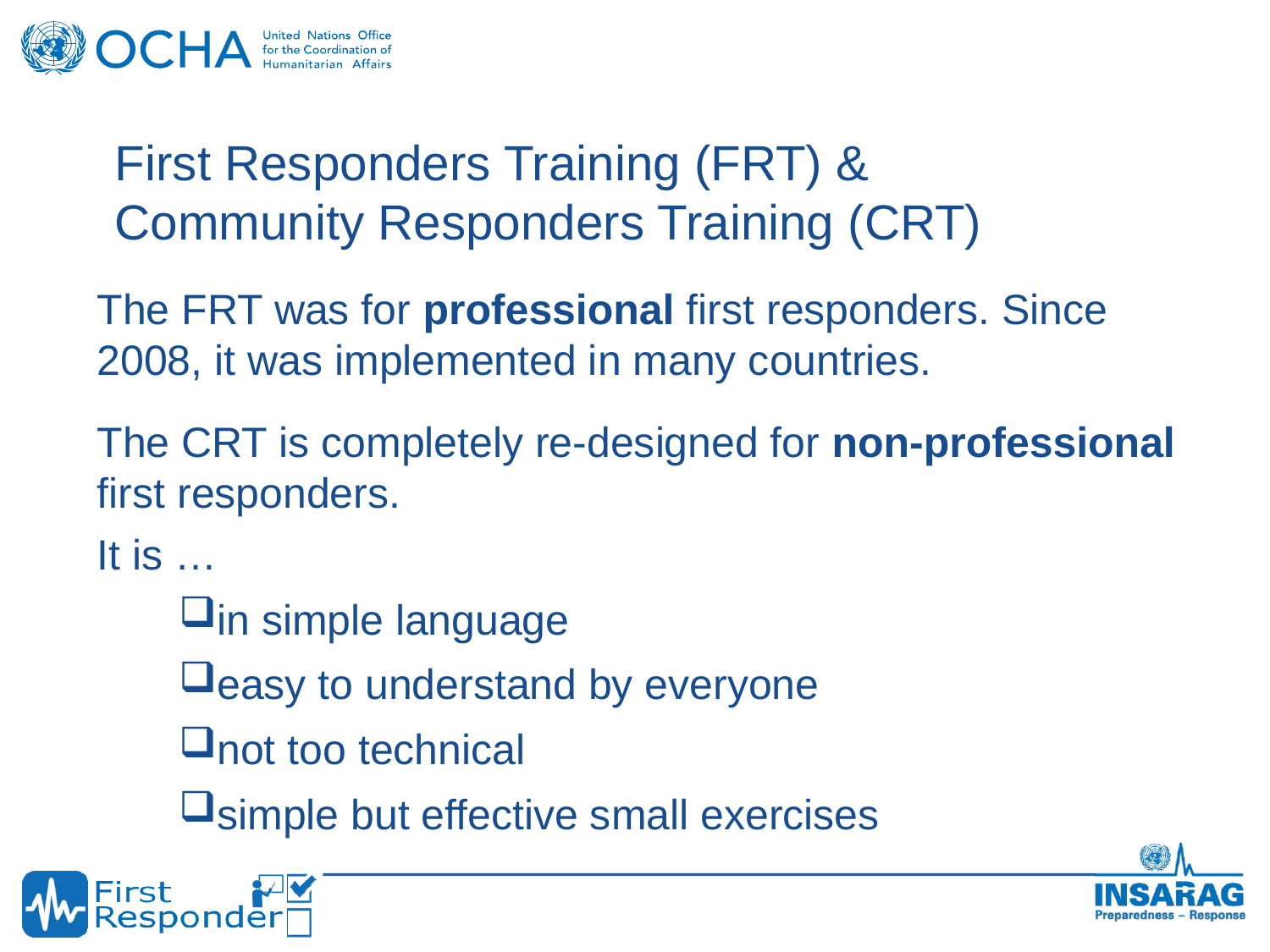

First Responders Training (FRT) &
Community Responders Training (CRT)
The FRT was for professional first responders. Since 2008, it was implemented in many countries.
The CRT is completely re-designed for non-professional first responders.
It is …
in simple language
easy to understand by everyone
not too technical
simple but effective small exercises